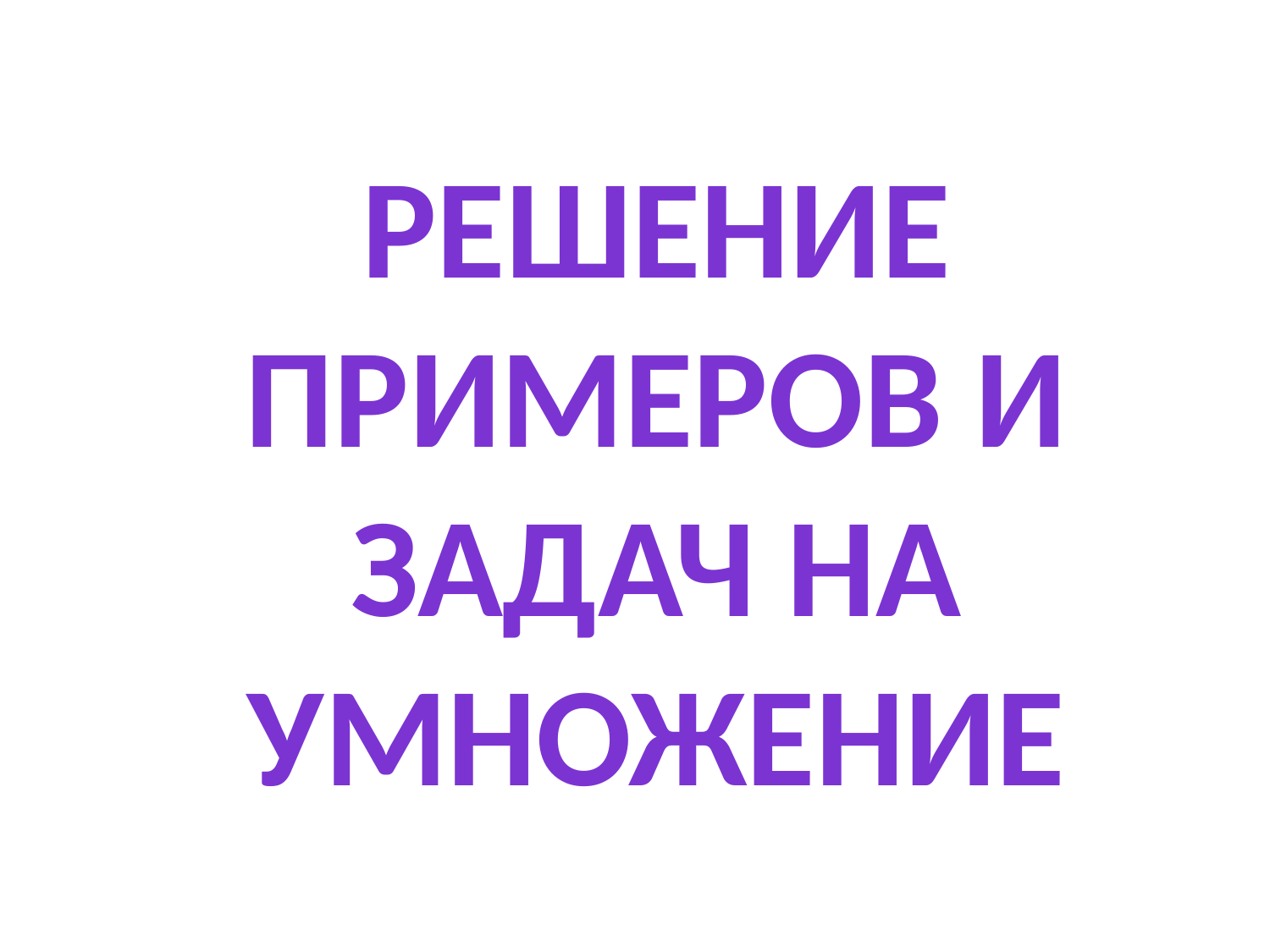

# Решение примеров и задач на умножение